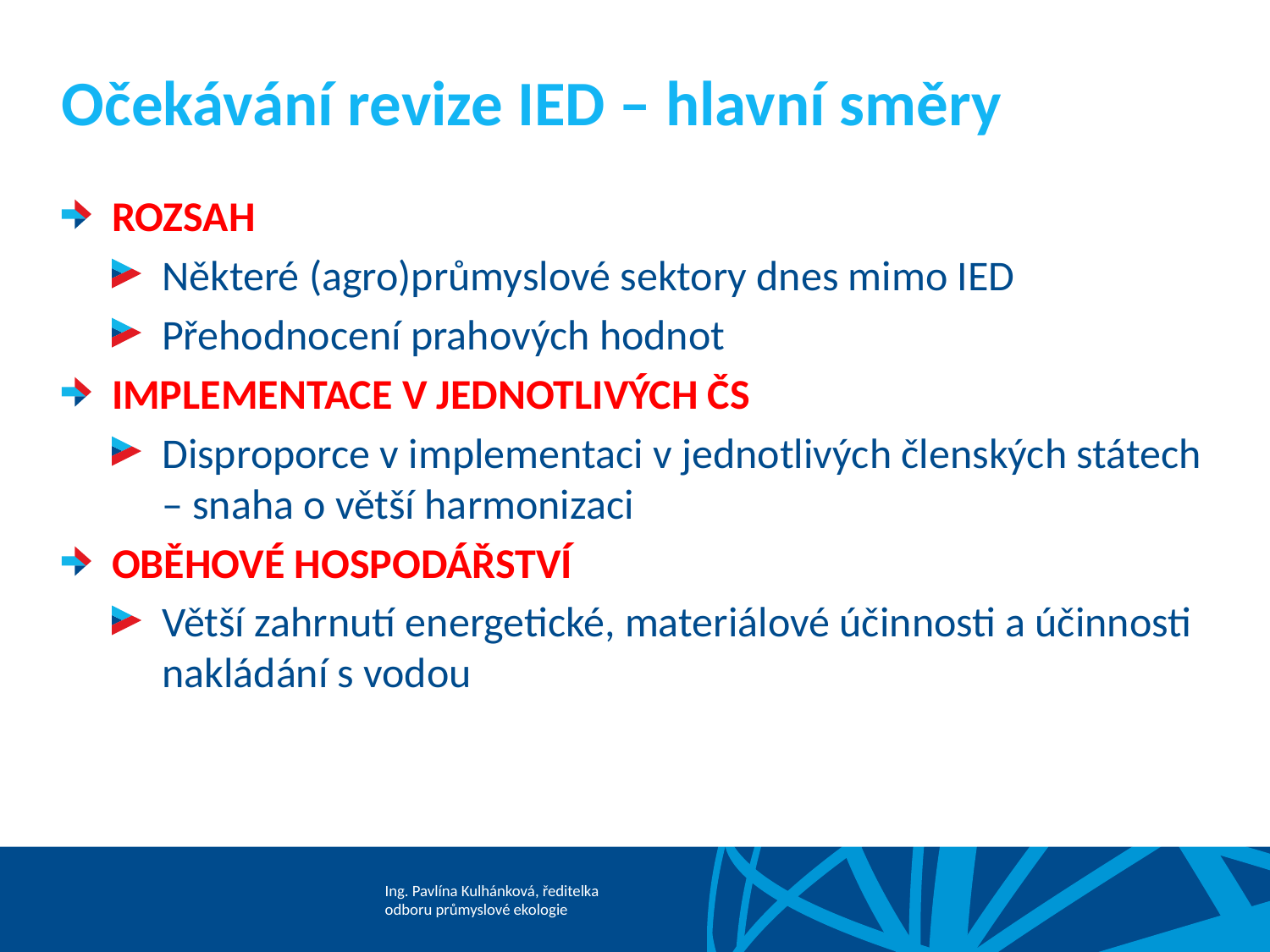

# Očekávání revize IED – hlavní směry
ROZSAH
Některé (agro)průmyslové sektory dnes mimo IED
Přehodnocení prahových hodnot
IMPLEMENTACE V JEDNOTLIVÝCH ČS
Disproporce v implementaci v jednotlivých členských státech – snaha o větší harmonizaci
OBĚHOVÉ HOSPODÁŘSTVÍ
Větší zahrnutí energetické, materiálové účinnosti a účinnosti nakládání s vodou